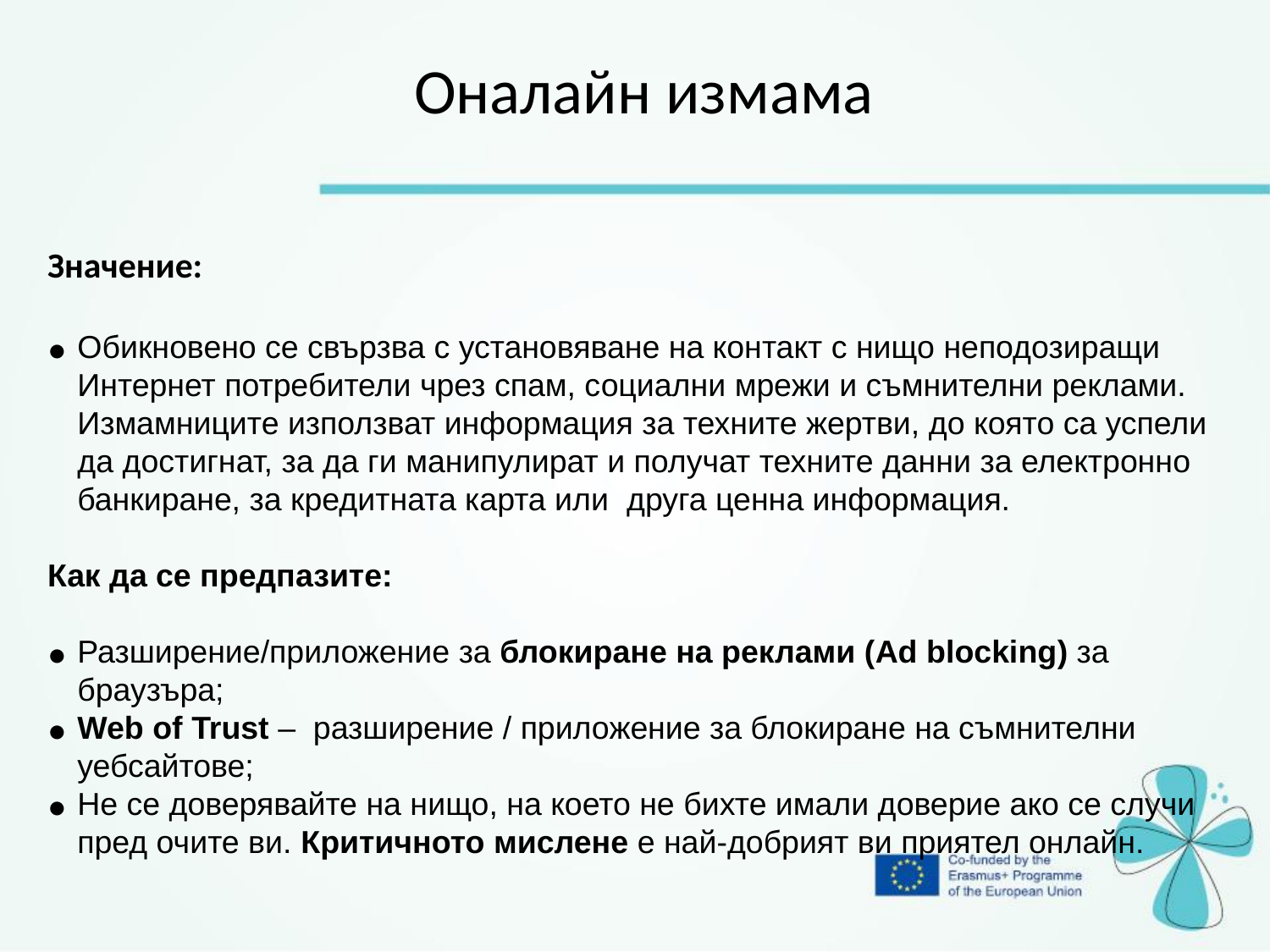

Оналайн измама
Значение:

Обикновено се свързва с установяване на контакт с нищо неподозиращи Интернет потребители чрез спам, социални мрежи и съмнителни реклами. Измамниците използват информация за техните жертви, до която са успели да достигнат, за да ги манипулират и получат техните данни за електронно банкиране, за кредитната карта или  друга ценна информация.
Как да се предпазите:

Разширение/приложение за блокиране на реклами (Ad blocking) за браузъра;
Web of Trust –  разширение / приложение за блокиране на съмнителни уебсайтове;
Не се доверявайте на нищо, на което не бихте имали доверие ако се случи пред очите ви. Критичното мислене е най-добрият ви приятел онлайн.